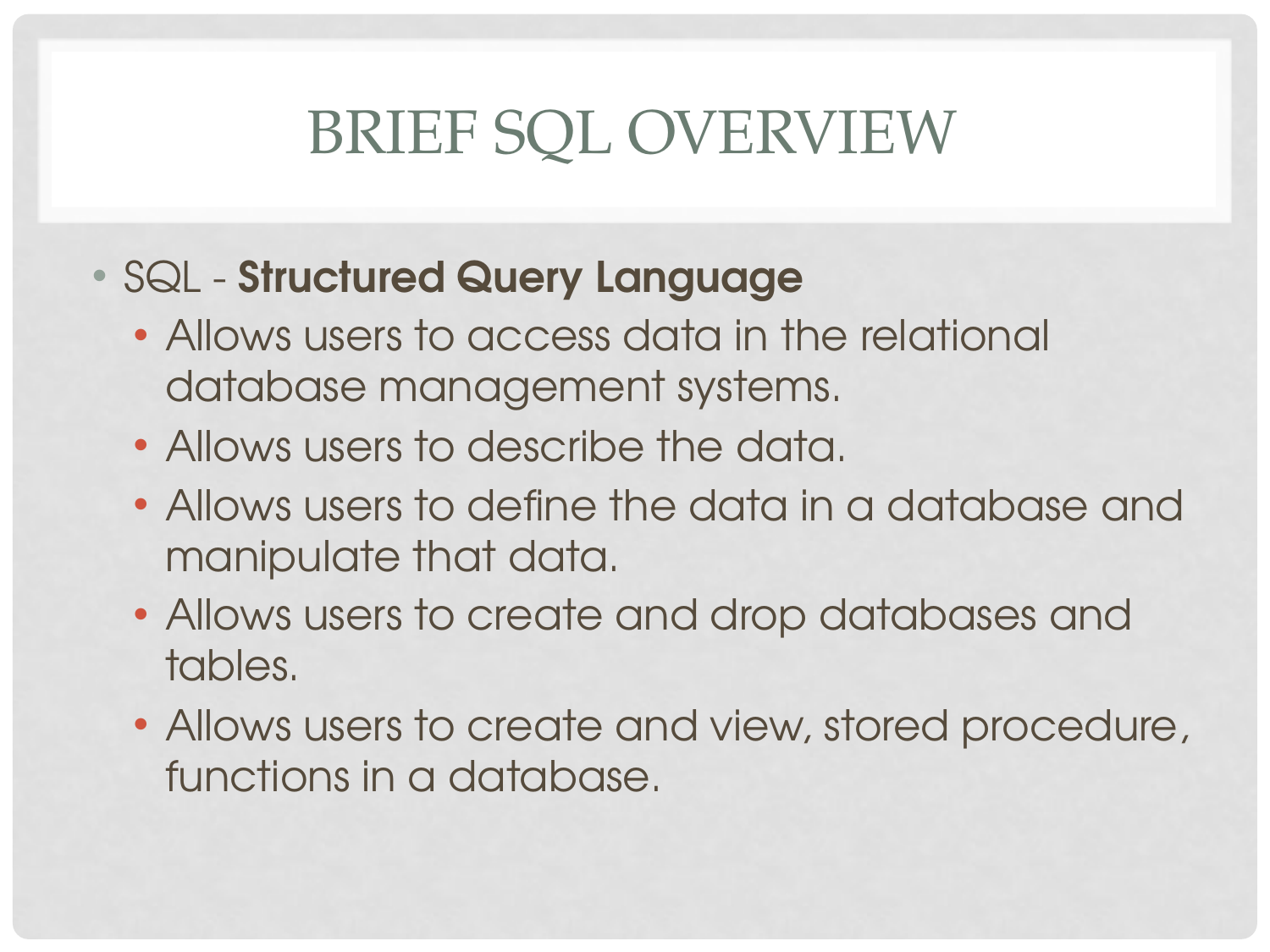

# BRIEF sql OVERVIEW
SQL - Structured Query Language
Allows users to access data in the relational database management systems.
Allows users to describe the data.
Allows users to define the data in a database and manipulate that data.
Allows users to create and drop databases and tables.
Allows users to create and view, stored procedure, functions in a database.